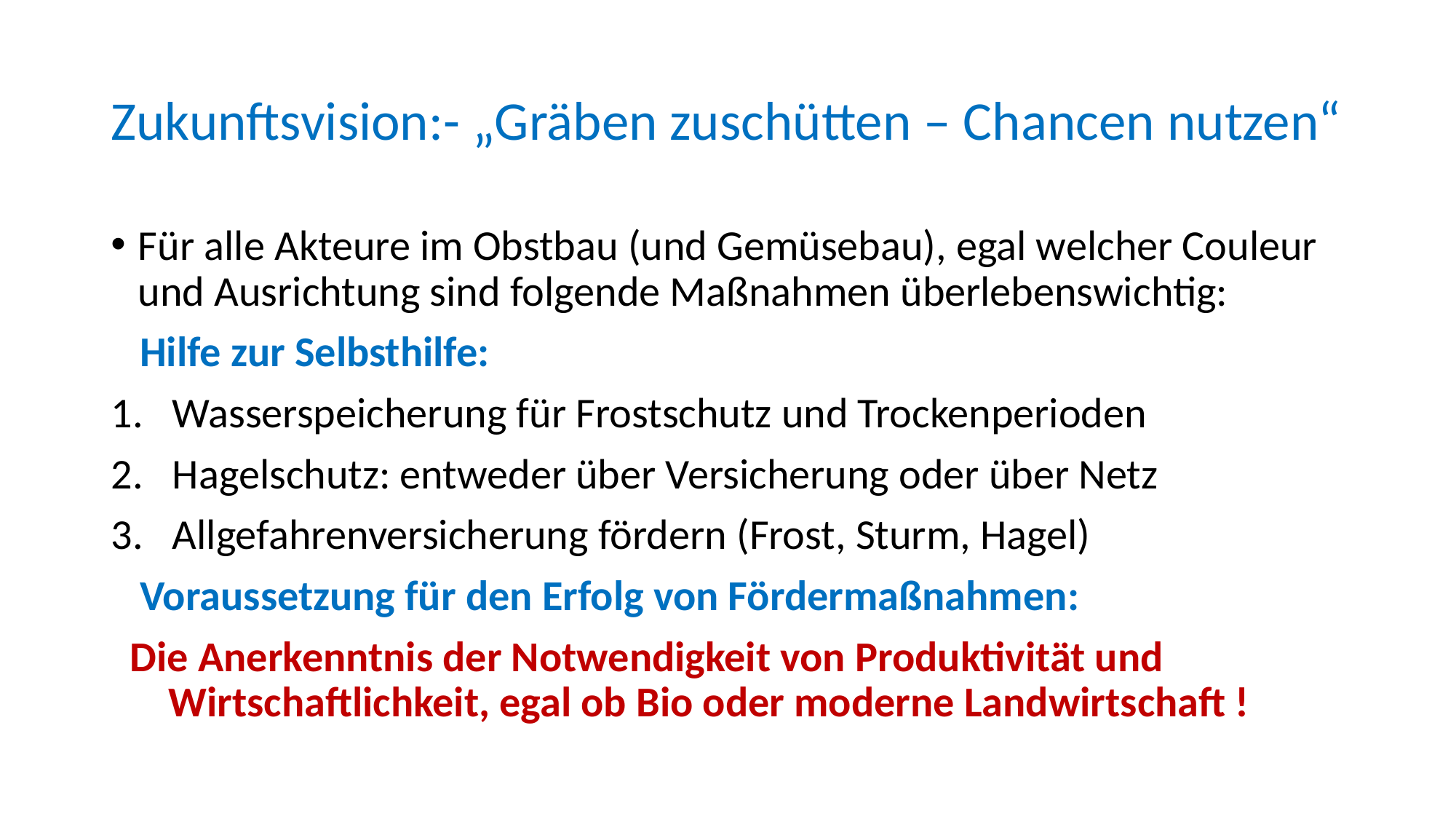

# Zukunftsvision:- „Gräben zuschütten – Chancen nutzen“
Für alle Akteure im Obstbau (und Gemüsebau), egal welcher Couleur und Ausrichtung sind folgende Maßnahmen überlebenswichtig:
   Hilfe zur Selbsthilfe:
Wasserspeicherung für Frostschutz und Trockenperioden
Hagelschutz: entweder über Versicherung oder über Netz
Allgefahrenversicherung fördern (Frost, Sturm, Hagel)
   Voraussetzung für den Erfolg von Fördermaßnahmen:
  Die Anerkenntnis der Notwendigkeit von Produktivität und                         Wirtschaftlichkeit, egal ob Bio oder moderne Landwirtschaft !